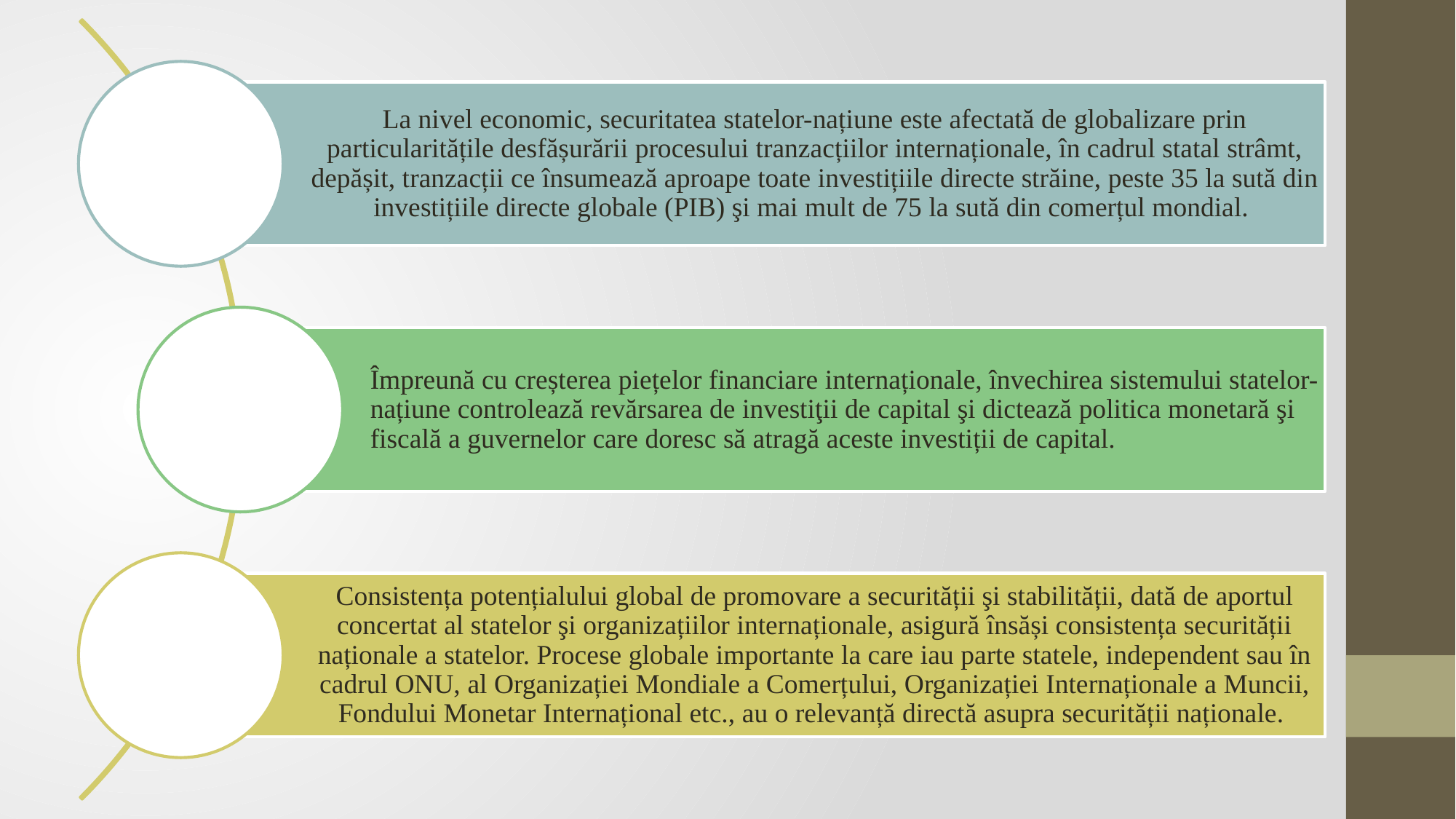

La nivel economic, securitatea statelor-națiune este afectată de globalizare prin particularitățile desfășurării procesului tranzacțiilor internaționale, în cadrul statal strâmt, depășit, tranzacții ce însumează aproape toate investițiile directe străine, peste 35 la sută din investițiile directe globale (PIB) şi mai mult de 75 la sută din comerțul mondial.
Împreună cu creșterea piețelor financiare internaționale, învechirea sistemului statelor-națiune controlează revărsarea de investiţii de capital şi dictează politica monetară şi fiscală a guvernelor care doresc să atragă aceste investiții de capital.
Consistența potențialului global de promovare a securității şi stabilității, dată de aportul concertat al statelor şi organizațiilor internaționale, asigură însăși consistența securității naționale a statelor. Procese globale importante la care iau parte statele, independent sau în cadrul ONU, al Organizației Mondiale a Comerțului, Organizației Internaționale a Muncii, Fondului Monetar Internațional etc., au o relevanță directă asupra securității naționale.